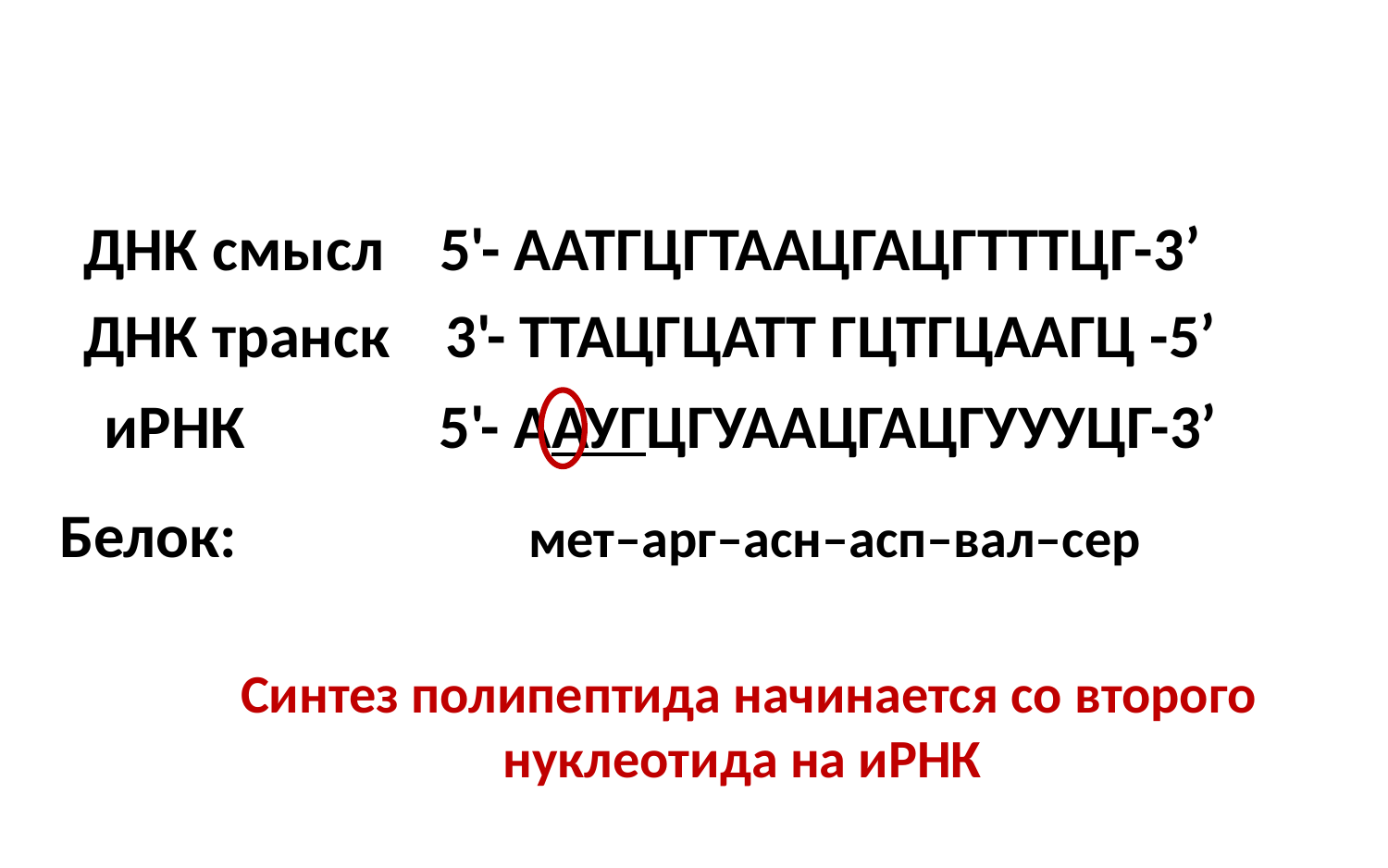

#
ДНК смысл    5'- ААТГЦГТААЦГАЦГТТТЦГ-3’
ДНК транск    3'- ТТАЦГЦАТТ ГЦТГЦААГЦ -5’

иРНК              5'- ААУГЦГУААЦГАЦГУУУЦГ-3’

Белок:                     мет–арг–асн–асп–вал–сер
Синтез полипептида начинается со второго нуклеотида на иРНК